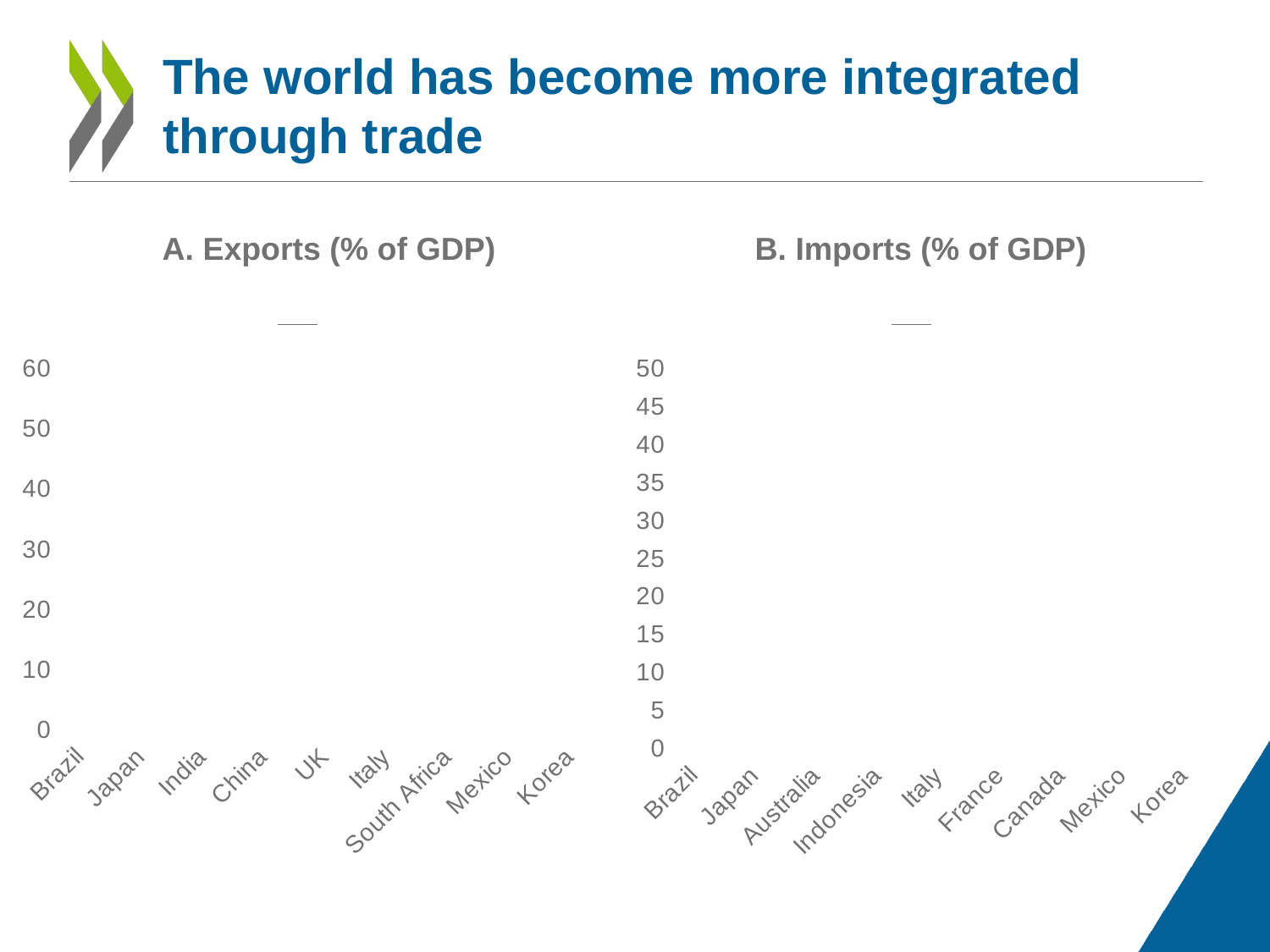

# The world has become more integrated through trade
A. Exports (% of GDP)
B. Imports (% of GDP)

[unsupported chart]

[unsupported chart]